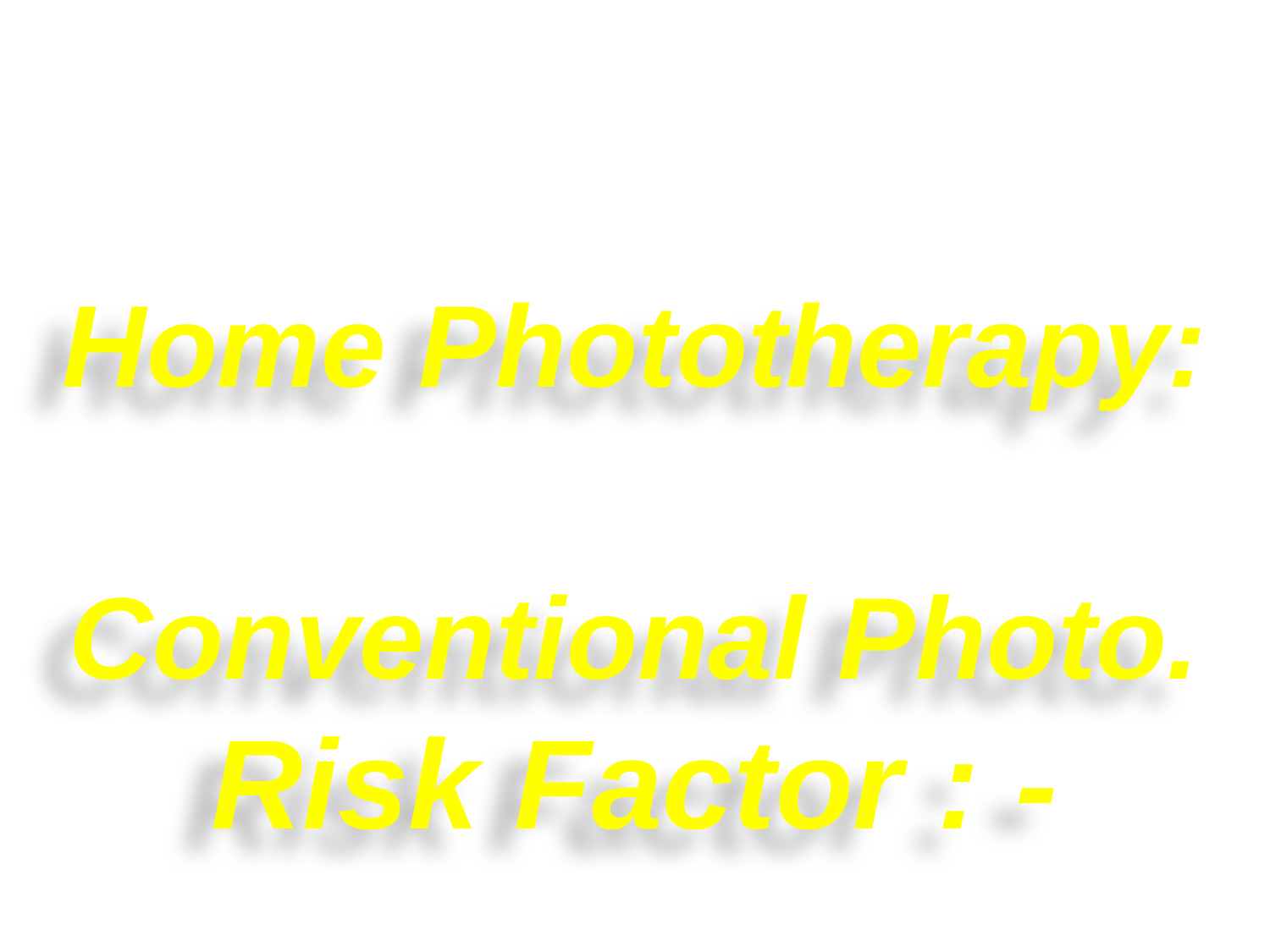

#
Home Phototherapy:

Conventional Photo.
Risk Factor : -